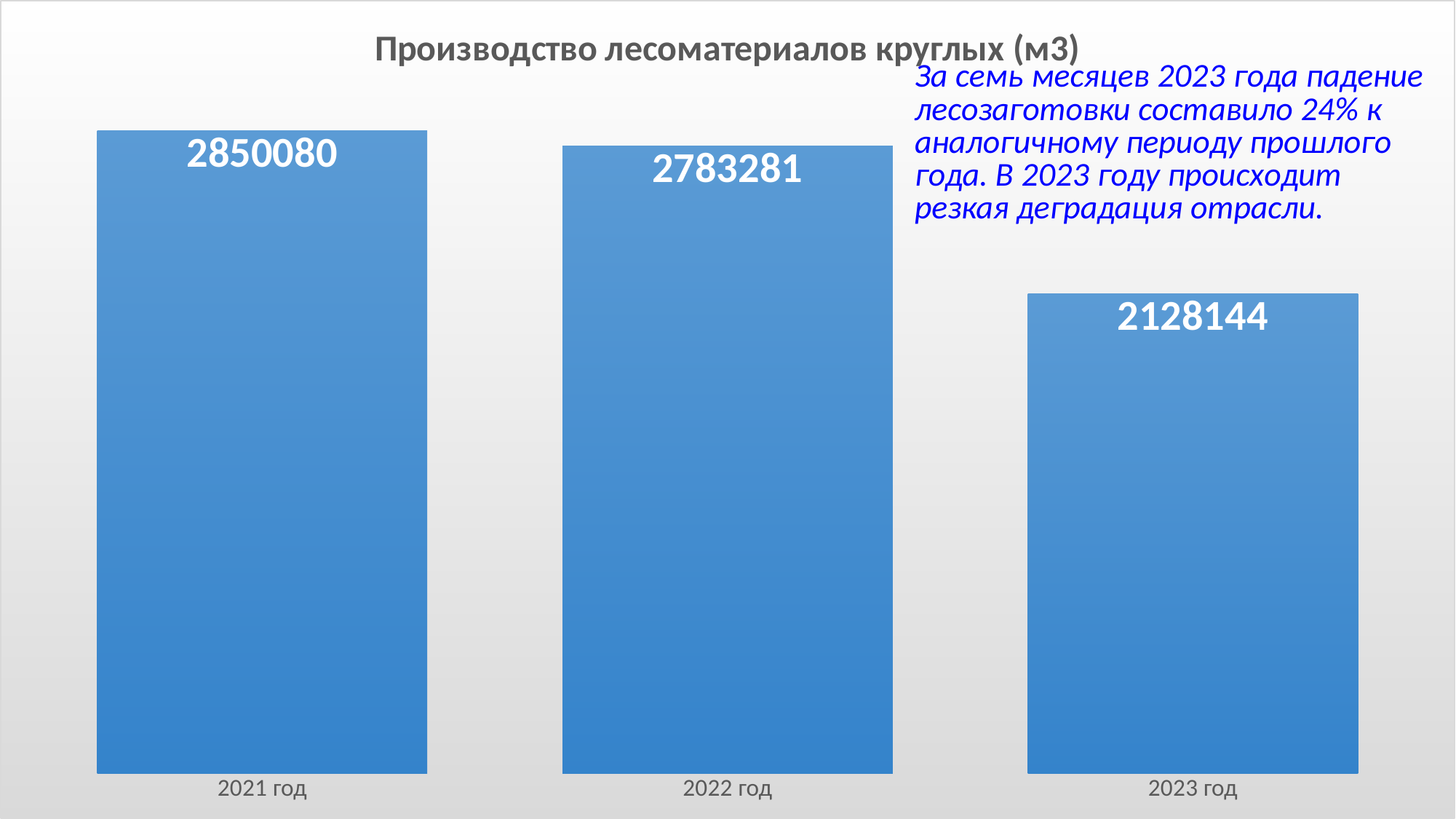

### Chart: Производство лесоматериалов круглых (м3)

| Category |  |
|---|---|
| 2021 год | 2850079.948 |
| 2022 год | 2783280.859 |
| 2023 год | 2128144.0 |
#